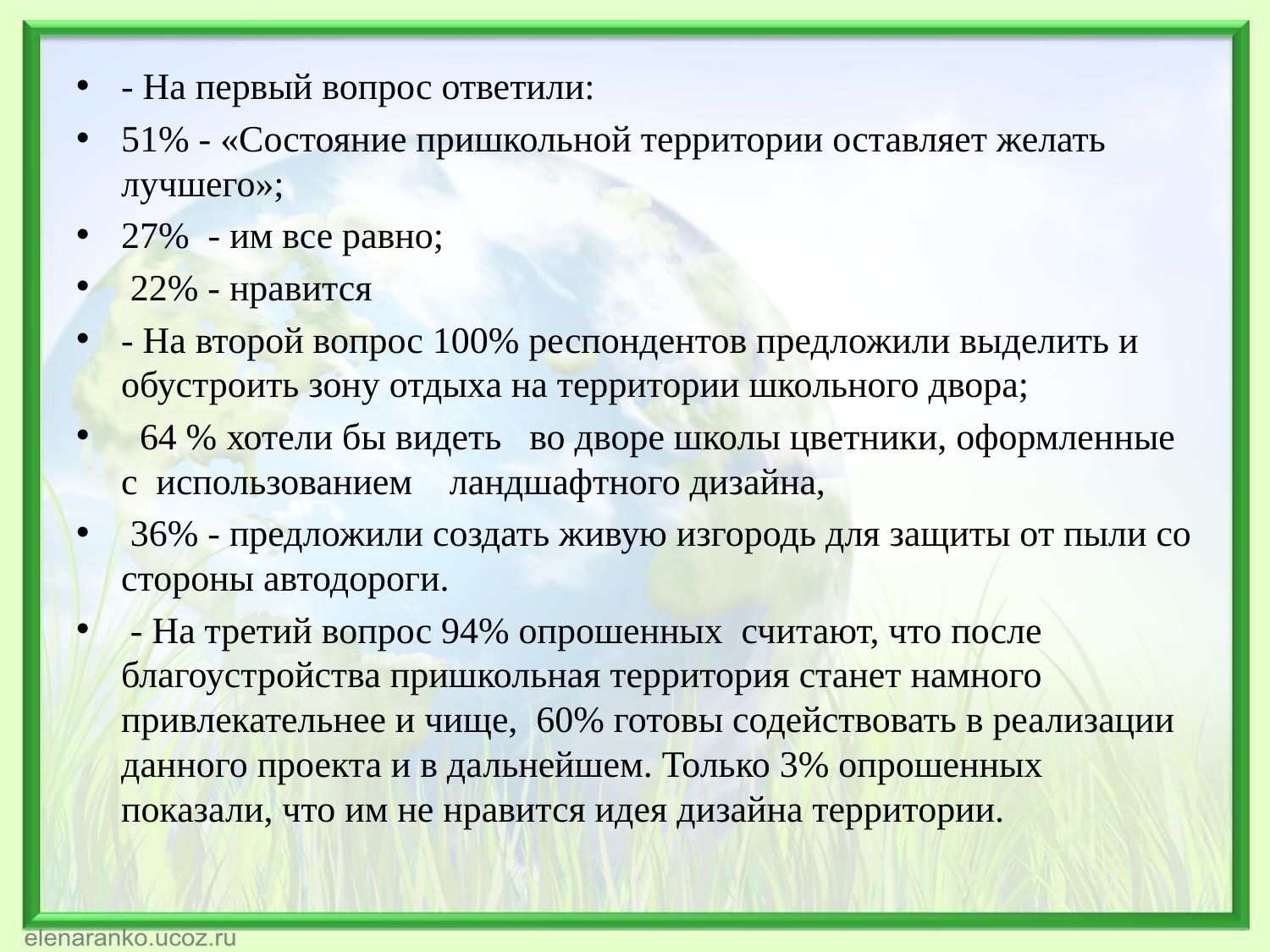

- На первый вопрос ответили:
51% - «Состояние пришкольной территории оставляет желать лучшего»;
27%  - им все равно;
 22% - нравится
- На второй вопрос 100% респондентов предложили выделить и обустроить зону отдыха на территории школьного двора;
  64 % хотели бы видеть   во дворе школы цветники, оформленные с  использованием    ландшафтного дизайна,
 36% - предложили создать живую изгородь для защиты от пыли со стороны автодороги.
 - На третий вопрос 94% опрошенных  считают, что после благоустройства пришкольная территория станет намного привлекательнее и чище,  60% готовы содействовать в реализации данного проекта и в дальнейшем. Только 3% опрошенных показали, что им не нравится идея дизайна территории.